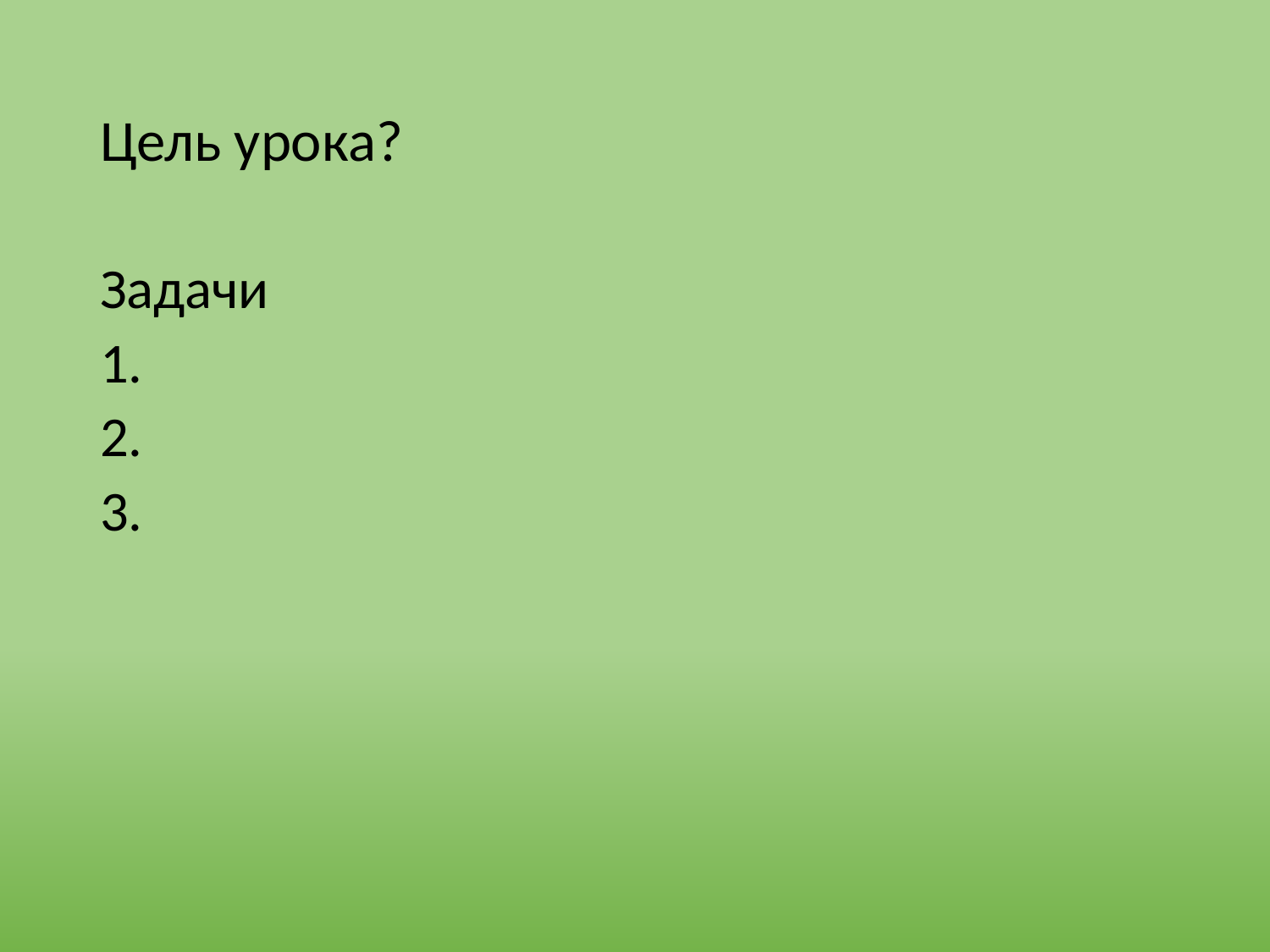

# Цель урока?
Задачи
1.
2.
3.